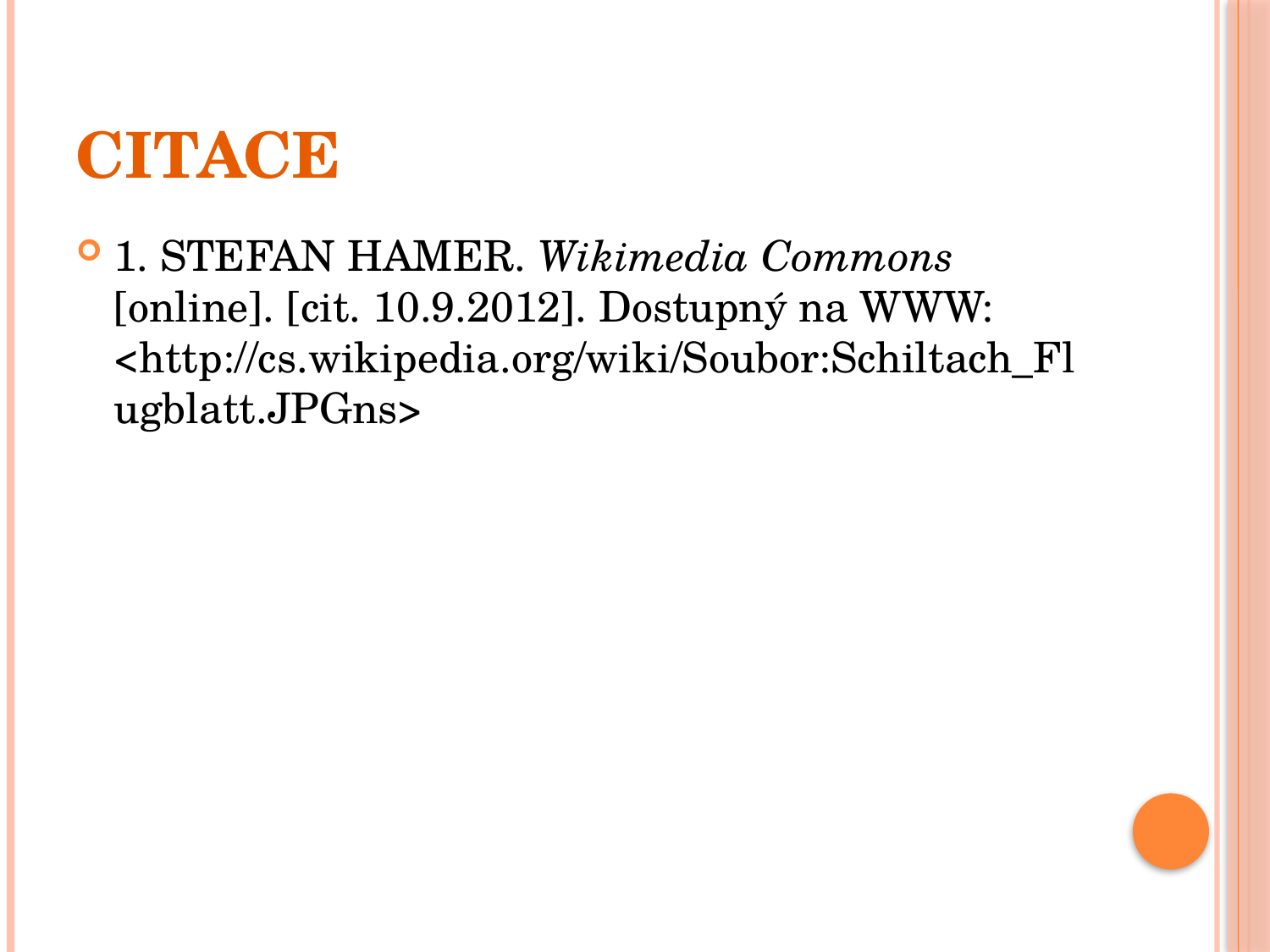

# Citace
1. STEFAN HAMER. Wikimedia Commons [online]. [cit. 10.9.2012]. Dostupný na WWW: <http://cs.wikipedia.org/wiki/Soubor:Schiltach_Flugblatt.JPGns>